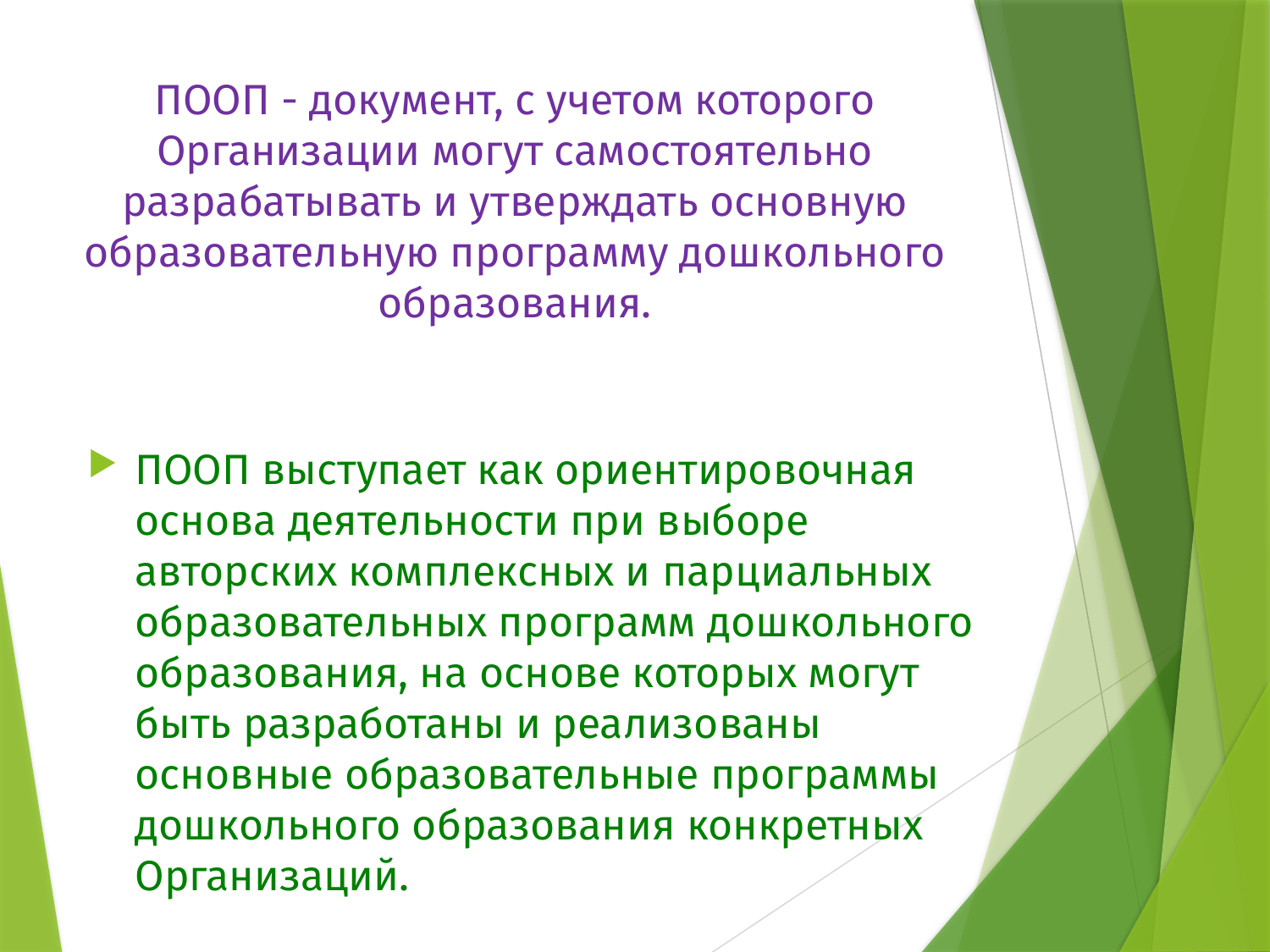

# ПООП - документ, с учетом которого Организации могут самостоятельно разрабатывать и утверждать основную образовательную программу дошкольного образования.
ПООП выступает как ориентировочная основа деятельности при выборе авторских комплексных и парциальных образовательных программ дошкольного образования, на основе которых могут быть разработаны и реализованы основные образовательные программы дошкольного образования конкретных Организаций.